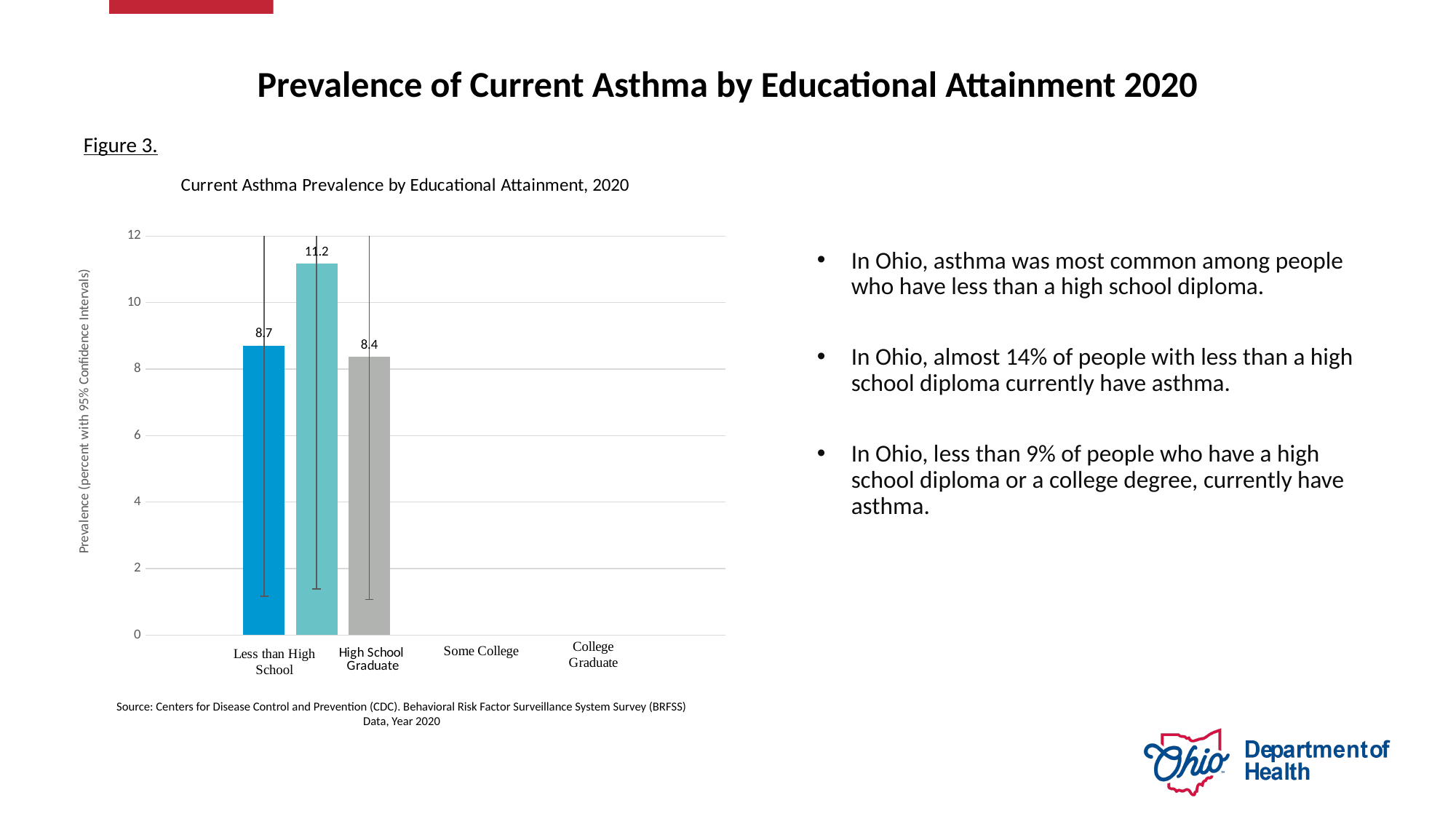

# Prevalence of Current Asthma by Educational Attainment 2020
Figure 3.

### Chart: Current Asthma Prevalence by Educational Attainment, 2020

| Category | Less than HS | HS Graduate | Some College | College Grad |
|---|---|---|---|---|
In Ohio, asthma was most common among people who have less than a high school diploma.

In Ohio, almost 14% of people with less than a high school diploma currently have asthma.

In Ohio, less than 9% of people who have a high school diploma or a college degree, currently have asthma.

Source: Centers for Disease Control and Prevention (CDC). Behavioral Risk Factor Surveillance System Survey (BRFSS) Data, Year 2020